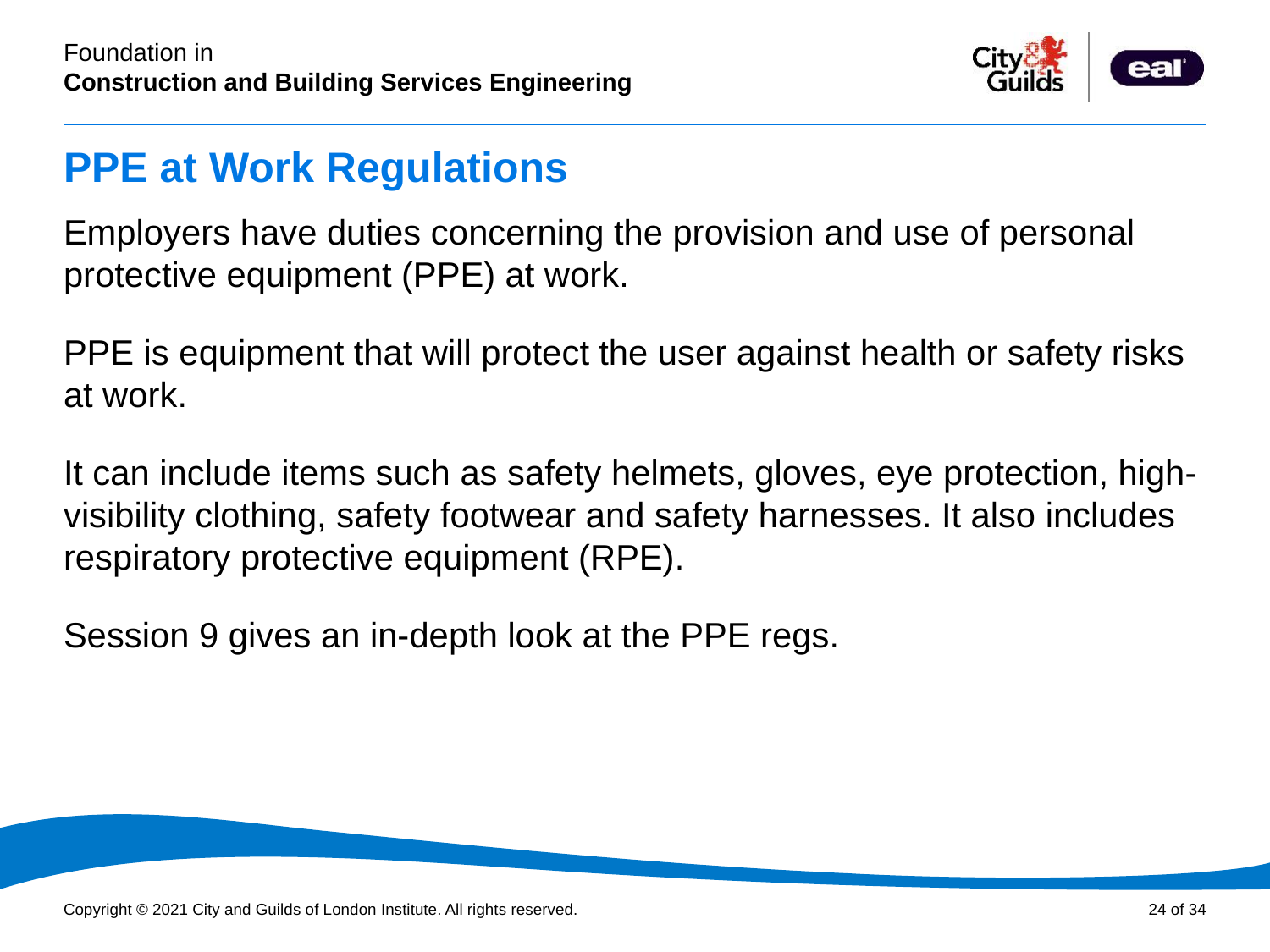

# PPE at Work Regulations
Employers have duties concerning the provision and use of personal protective equipment (PPE) at work.
PPE is equipment that will protect the user against health or safety risks at work.
It can include items such as safety helmets, gloves, eye protection, high-visibility clothing, safety footwear and safety harnesses. It also includes respiratory protective equipment (RPE).
Session 9 gives an in-depth look at the PPE regs.